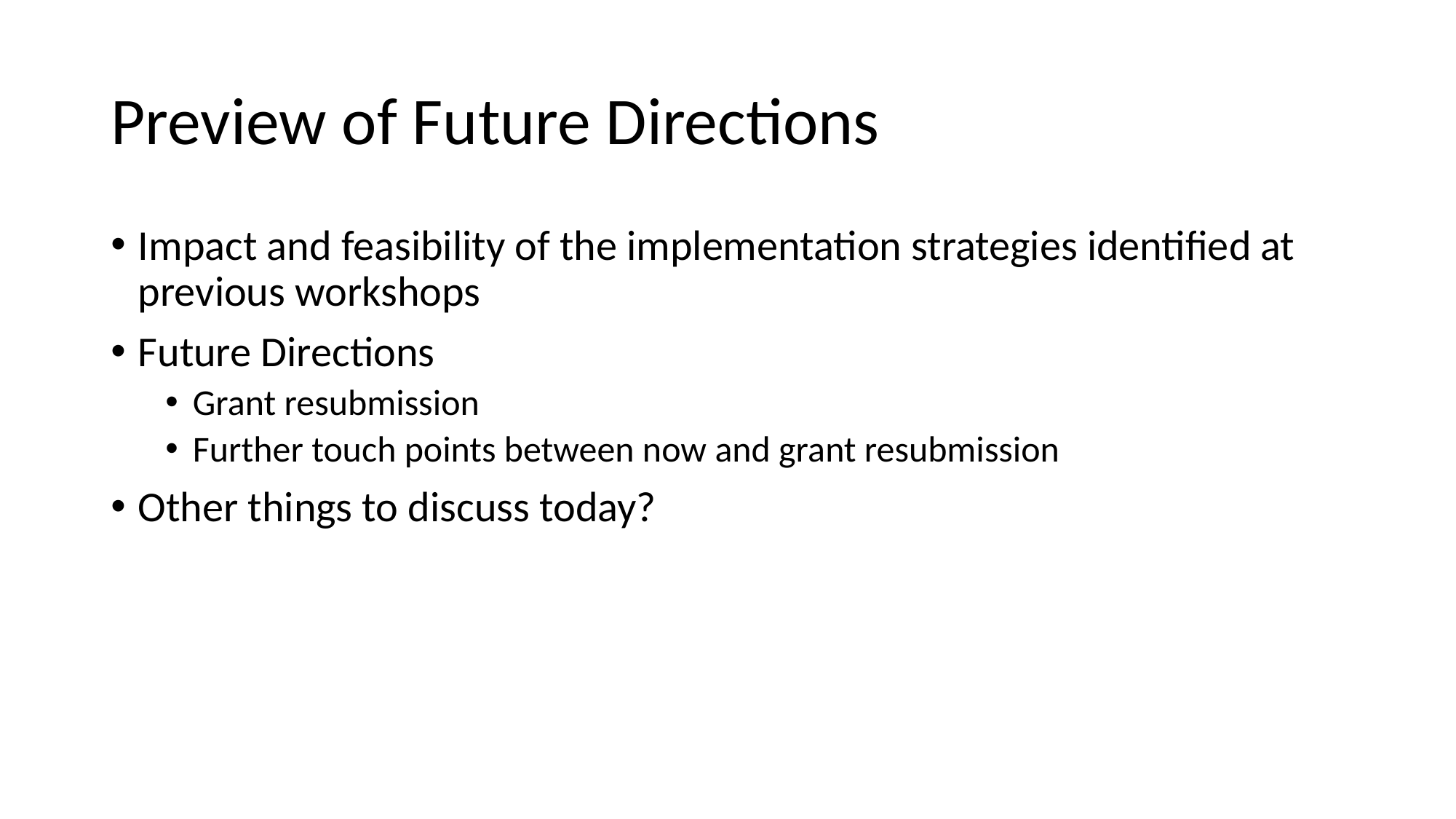

# Preview of Future Directions
Impact and feasibility of the implementation strategies identified at previous workshops
Future Directions
Grant resubmission
Further touch points between now and grant resubmission
Other things to discuss today?